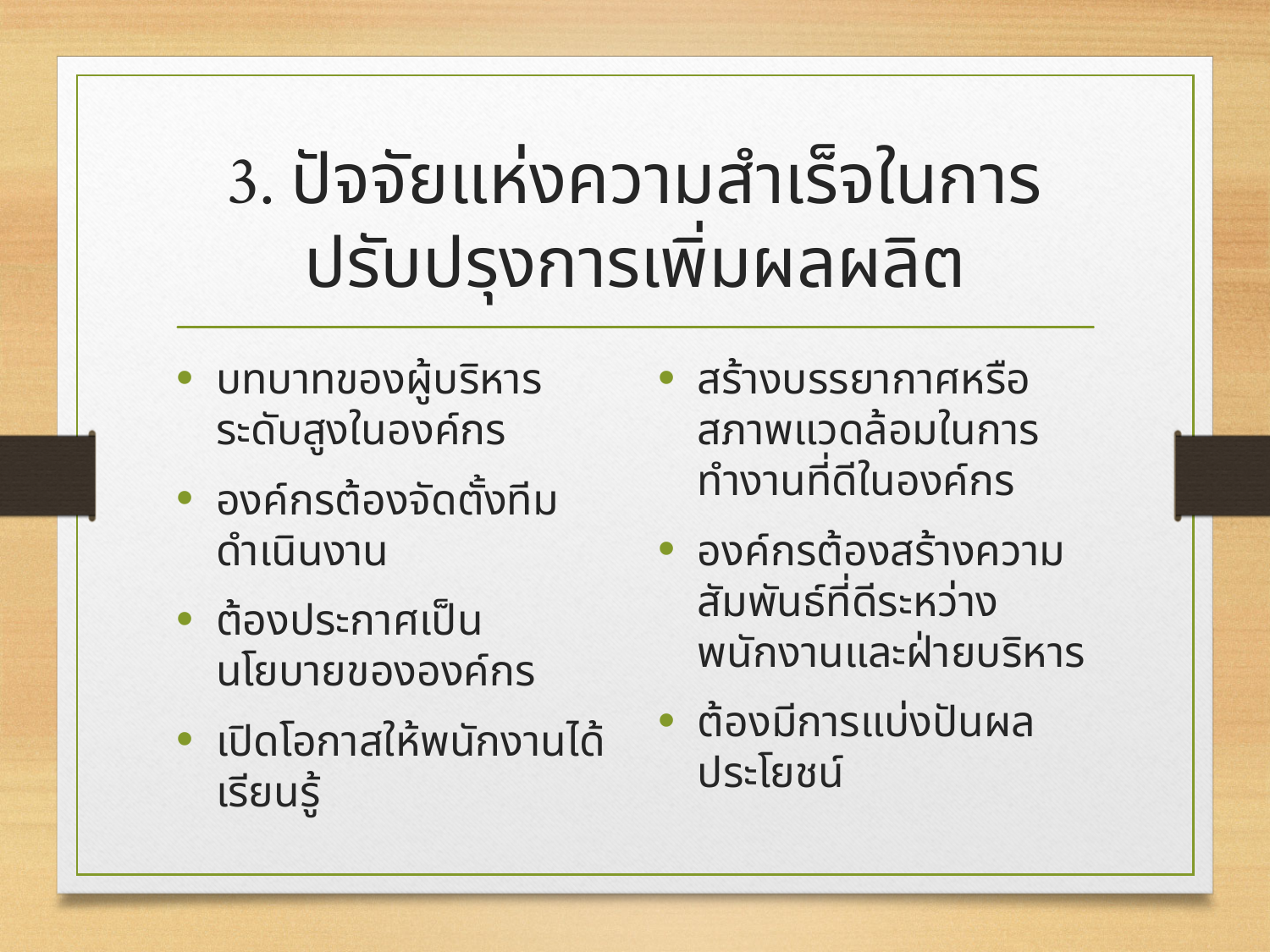

# 3. ปัจจัยแห่งความสำเร็จในการปรับปรุงการเพิ่มผลผลิต
บทบาทของผู้บริหารระดับสูงในองค์กร
องค์กรต้องจัดตั้งทีมดำเนินงาน
ต้องประกาศเป็นนโยบายขององค์กร
เปิดโอกาสให้พนักงานได้เรียนรู้
สร้างบรรยากาศหรือสภาพแวดล้อมในการทำงานที่ดีในองค์กร
องค์กรต้องสร้างความสัมพันธ์ที่ดีระหว่างพนักงานและฝ่ายบริหาร
ต้องมีการแบ่งปันผลประโยชน์